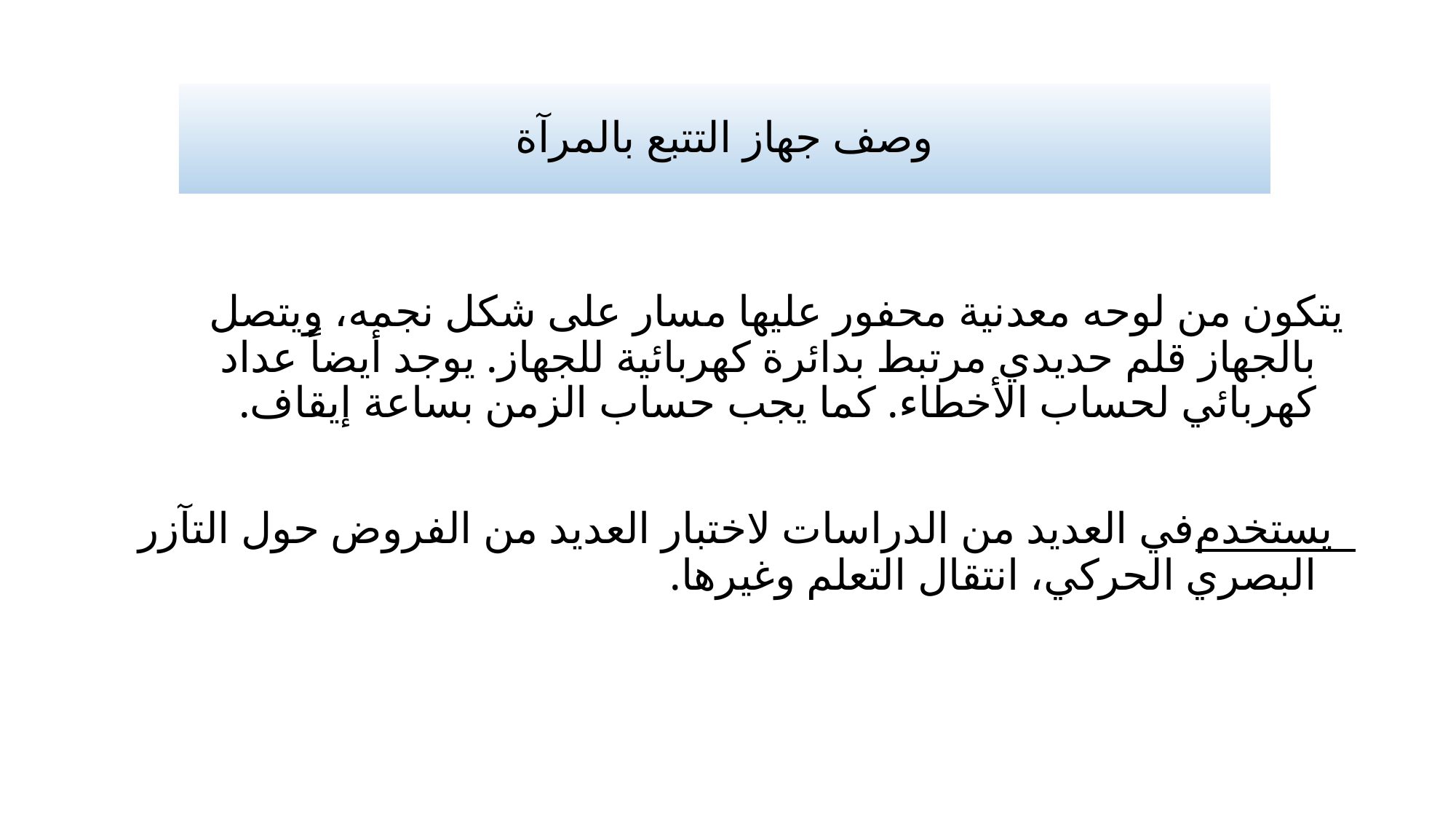

وصف جهاز التتبع بالمرآة

يتكون من لوحه معدنية محفور عليها مسار على شكل نجمه، ويتصل بالجهاز قلم حديدي مرتبط بدائرة كهربائية للجهاز. يوجد أيضاً عداد كهربائي لحساب الأخطاء. كما يجب حساب الزمن بساعة إيقاف.

يستخدم في العديد من الدراسات لاختبار العديد من الفروض حول التآزر البصري الحركي، انتقال التعلم وغيرها.